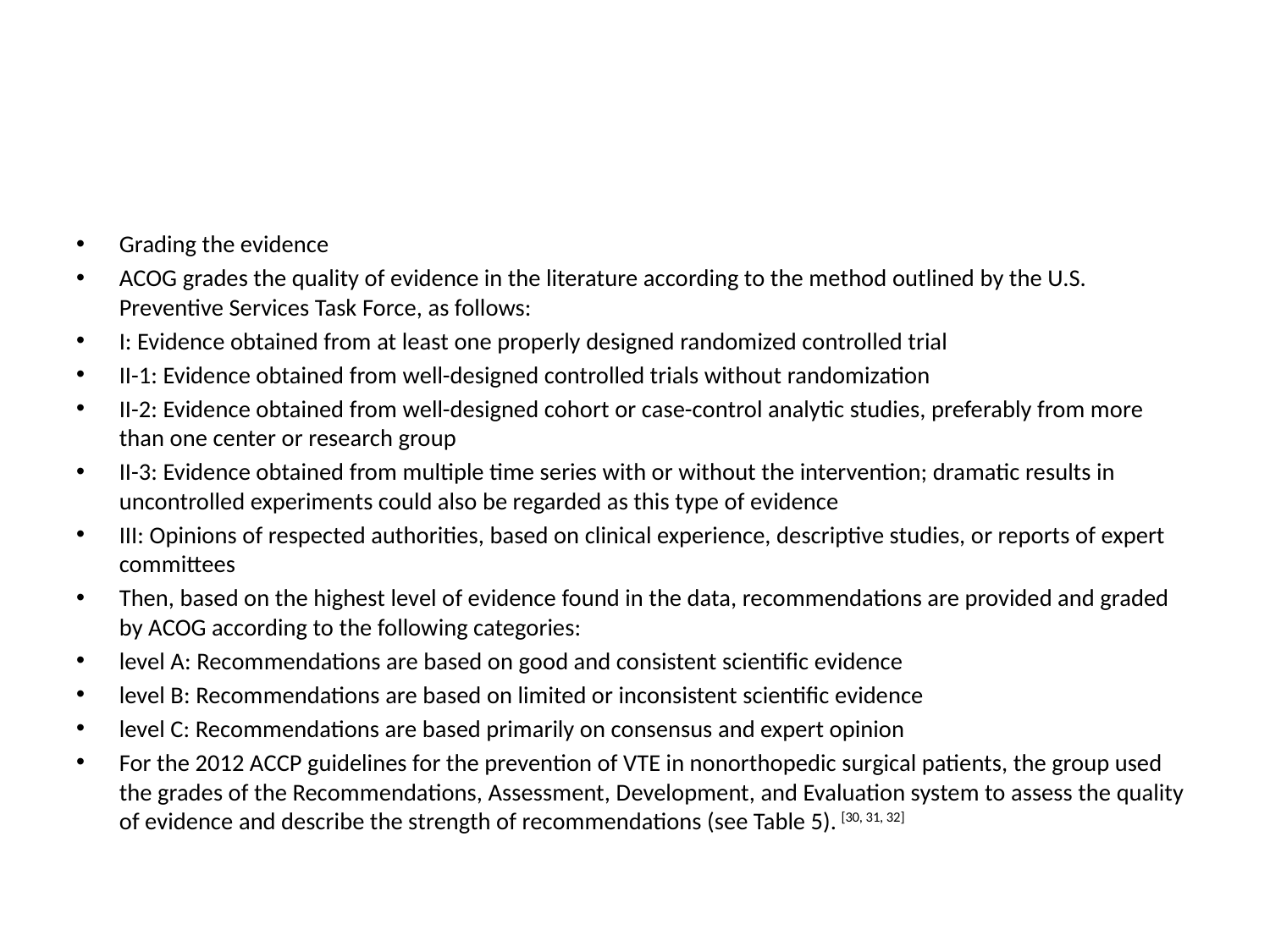

#
Grading the evidence
ACOG grades the quality of evidence in the literature according to the method outlined by the U.S. Preventive Services Task Force, as follows:
I: Evidence obtained from at least one properly designed randomized controlled trial
II-1: Evidence obtained from well-designed controlled trials without randomization
II-2: Evidence obtained from well-designed cohort or case-control analytic studies, preferably from more than one center or research group
II-3: Evidence obtained from multiple time series with or without the intervention; dramatic results in uncontrolled experiments could also be regarded as this type of evidence
III: Opinions of respected authorities, based on clinical experience, descriptive studies, or reports of expert committees
Then, based on the highest level of evidence found in the data, recommendations are provided and graded by ACOG according to the following categories:
level A: Recommendations are based on good and consistent scientific evidence
level B: Recommendations are based on limited or inconsistent scientific evidence
level C: Recommendations are based primarily on consensus and expert opinion
For the 2012 ACCP guidelines for the prevention of VTE in nonorthopedic surgical patients, the group used the grades of the Recommendations, Assessment, Development, and Evaluation system to assess the quality of evidence and describe the strength of recommendations (see Table 5). [30, 31, 32]